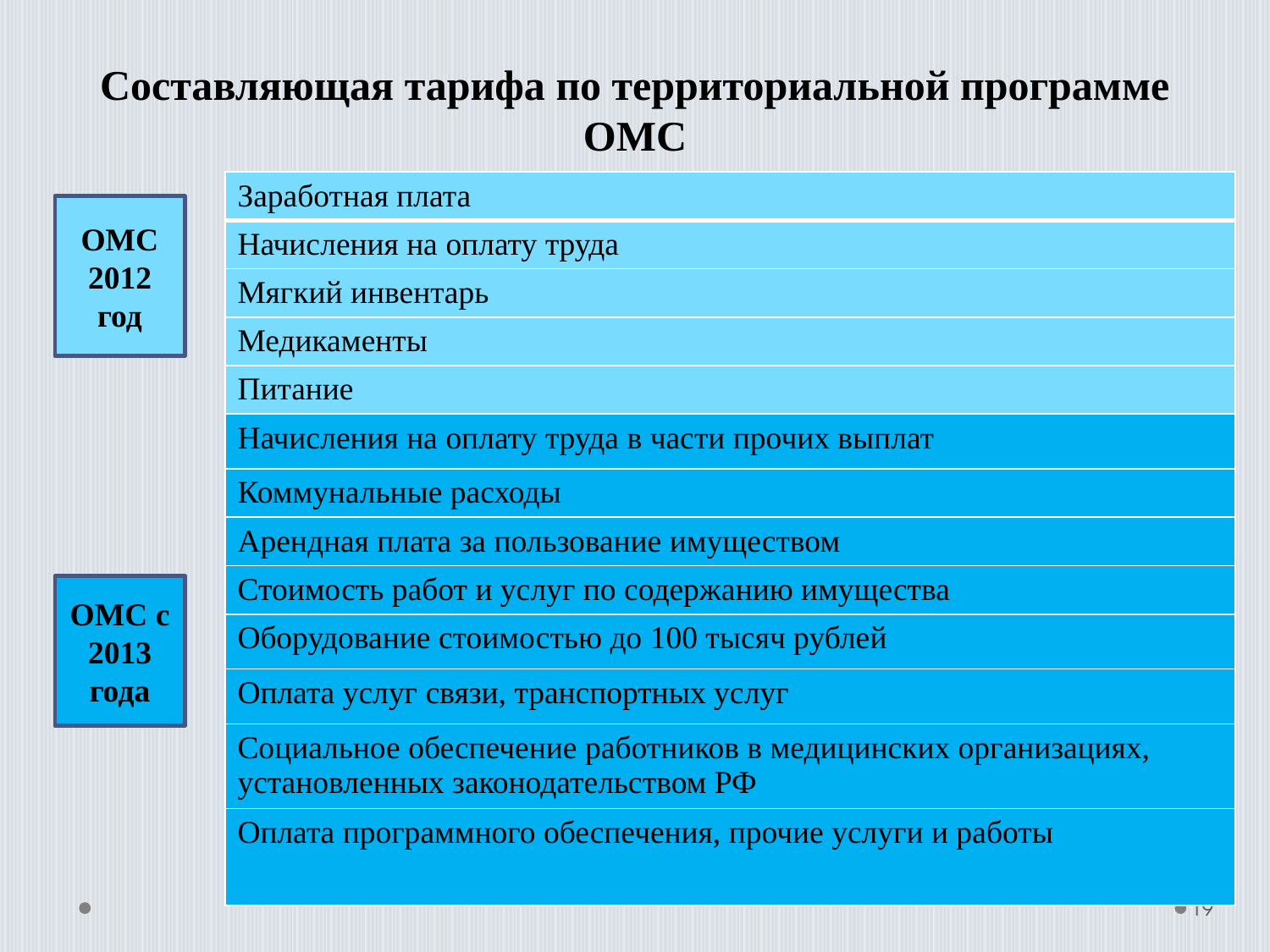

# Составляющая тарифа по территориальной программе ОМС
| Заработная плата |
| --- |
| Начисления на оплату труда |
| Мягкий инвентарь |
| Медикаменты |
| Питание |
| Начисления на оплату труда в части прочих выплат |
| Коммунальные расходы |
| Арендная плата за пользование имуществом |
| Стоимость работ и услуг по содержанию имущества |
| Оборудование стоимостью до 100 тысяч рублей |
| Оплата услуг связи, транспортных услуг |
| Социальное обеспечение работников в медицинских организациях, установленных законодательством РФ |
| Оплата программного обеспечения, прочие услуги и работы |
ОМС 2012 год
ОМС с 2013 года
19